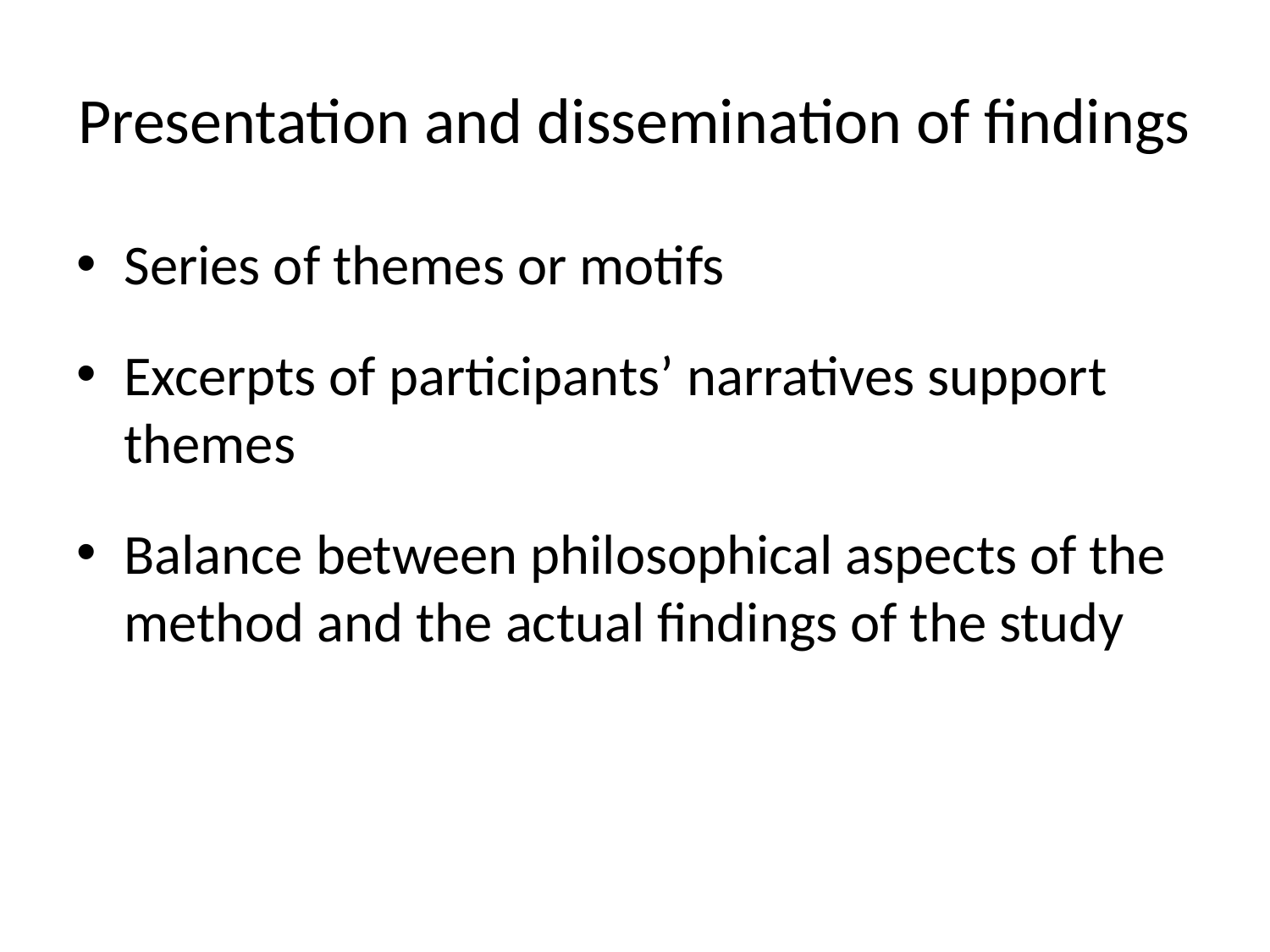

# Presentation and dissemination of findings
Series of themes or motifs
Excerpts of participants’ narratives support themes
Balance between philosophical aspects of the method and the actual findings of the study